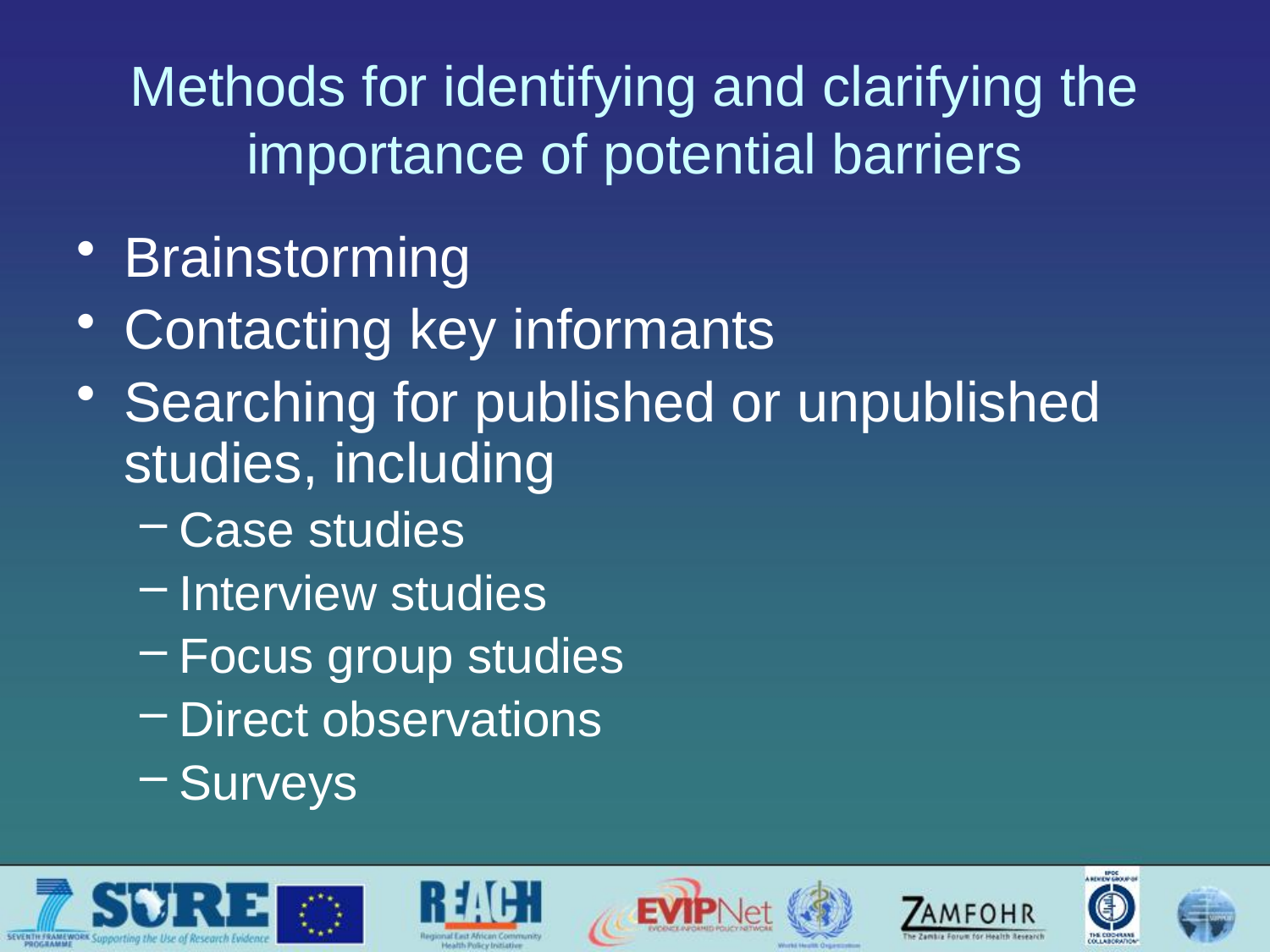

# Methods for identifying and clarifying the importance of potential barriers
Brainstorming
Contacting key informants
Searching for published or unpublished studies, including
Case studies
Interview studies
Focus group studies
Direct observations
Surveys